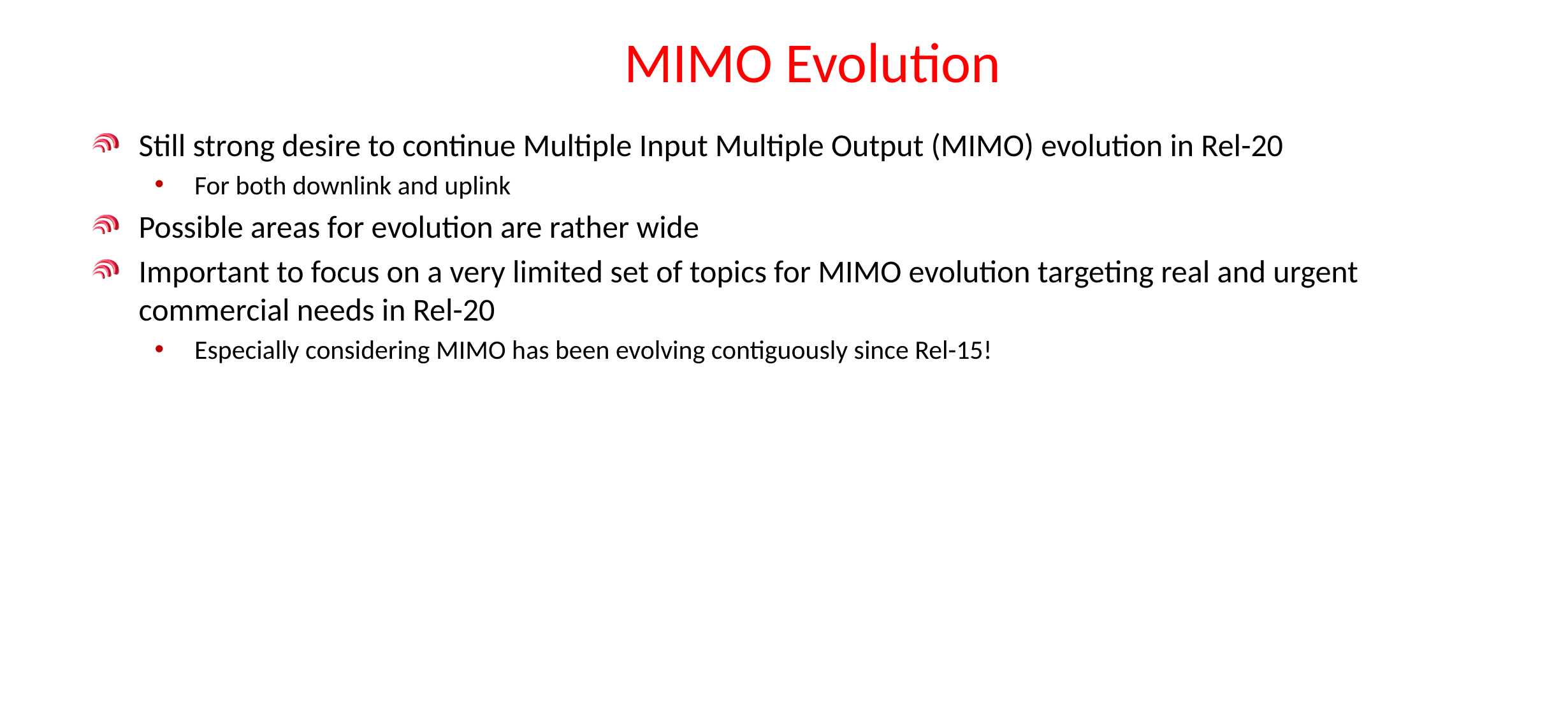

# MIMO Evolution
Still strong desire to continue Multiple Input Multiple Output (MIMO) evolution in Rel-20
For both downlink and uplink
Possible areas for evolution are rather wide
Important to focus on a very limited set of topics for MIMO evolution targeting real and urgent commercial needs in Rel-20
Especially considering MIMO has been evolving contiguously since Rel-15!